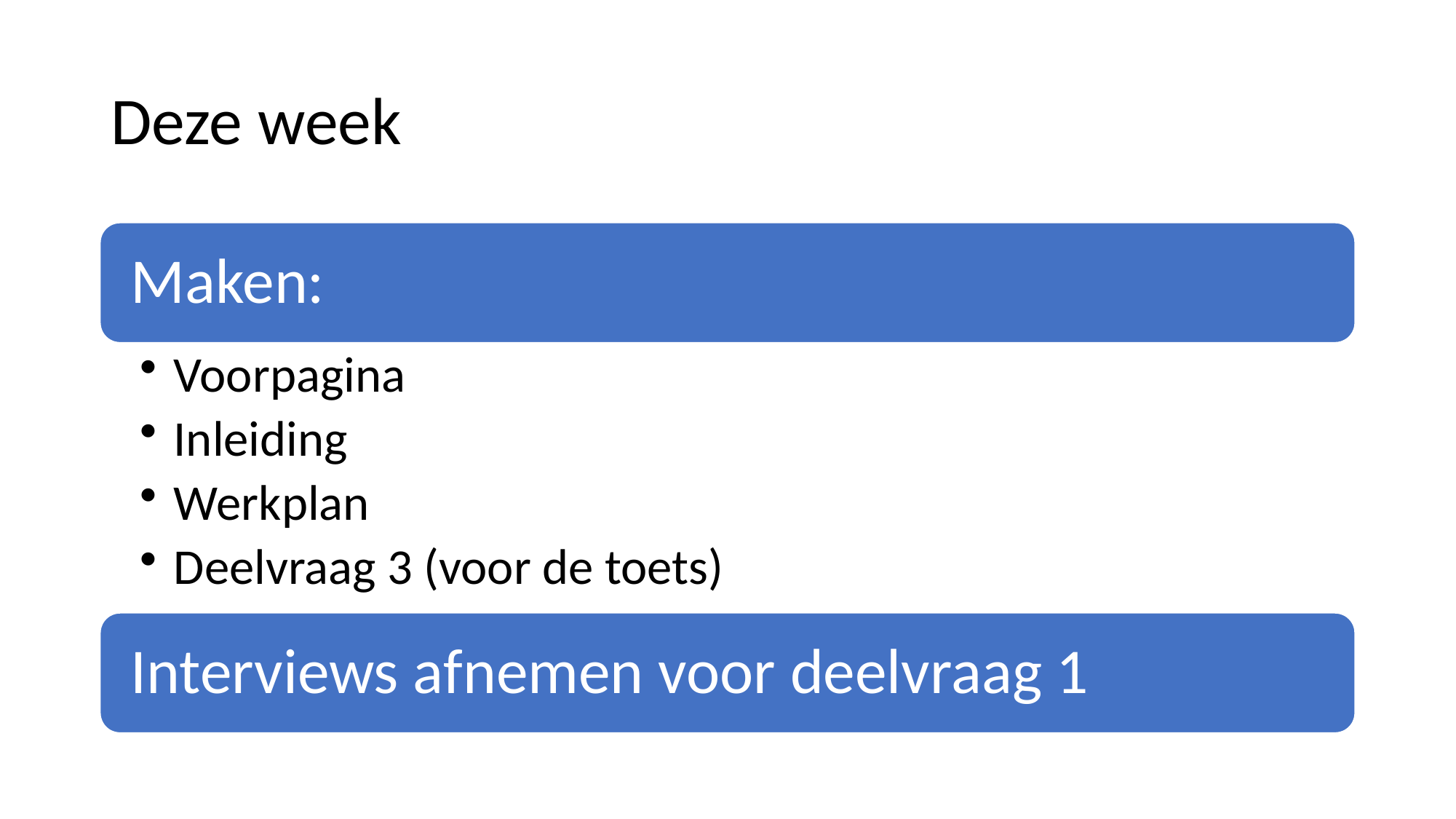

# Deze week
Maken:
Voorpagina
Inleiding
Werkplan
Deelvraag 3 (voor de toets)
Interviews afnemen voor deelvraag 1